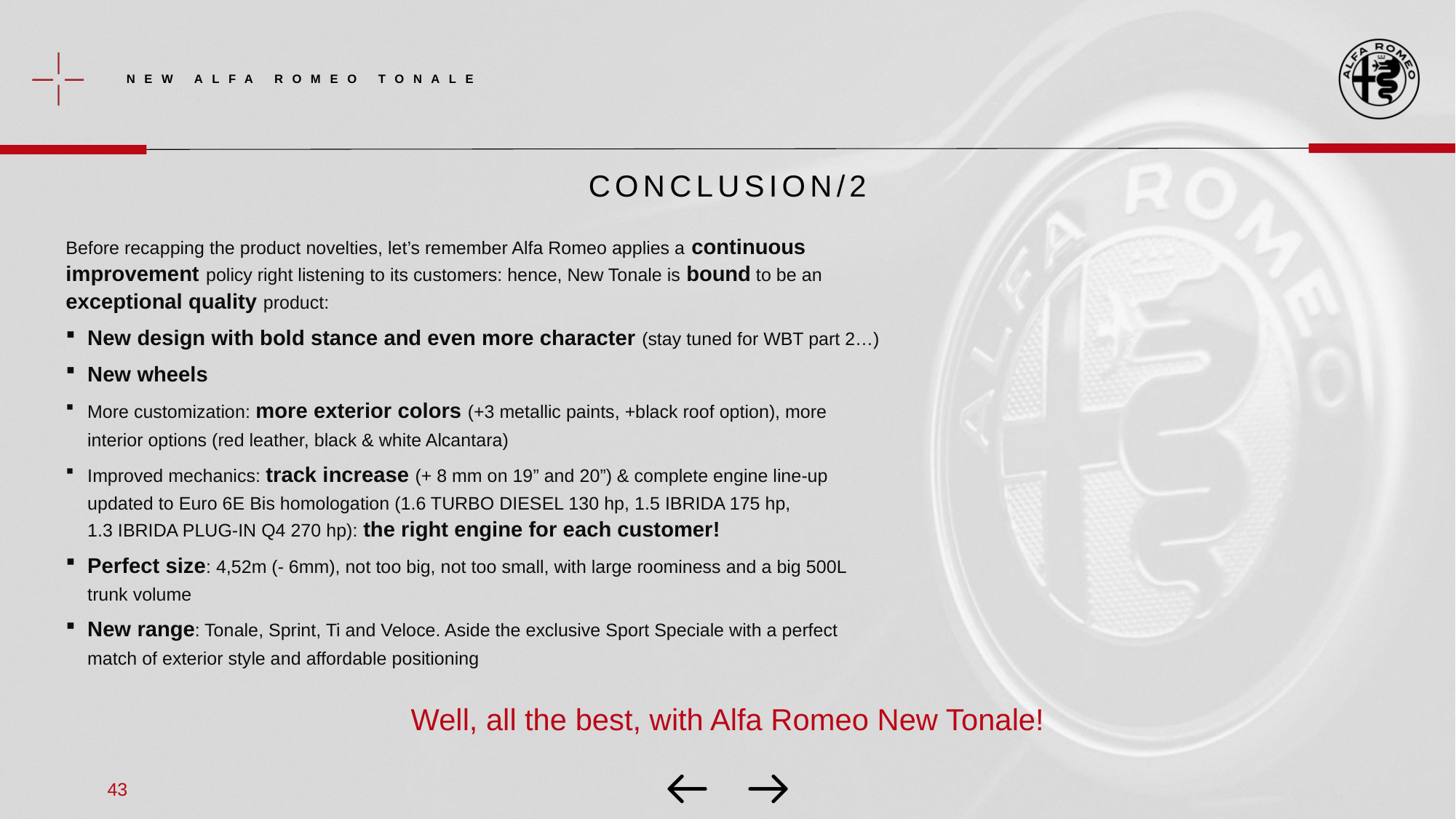

# Conclusion/2
Before recapping the product novelties, let’s remember Alfa Romeo applies a continuous improvement policy right listening to its customers: hence, New Tonale is bound to be an exceptional quality product:
New design with bold stance and even more character (stay tuned for WBT part 2…)
New wheels
More customization: more exterior colors (+3 metallic paints, +black roof option), more interior options (red leather, black & white Alcantara)
Improved mechanics: track increase (+ 8 mm on 19” and 20”) & complete engine line-up updated to Euro 6E Bis homologation (1.6 TURBO DIESEL 130 hp, 1.5 IBRIDA 175 hp,
1.3 IBRIDA PLUG-IN Q4 270 hp): the right engine for each customer!
Perfect size: 4,52m (- 6mm), not too big, not too small, with large roominess and a big 500L trunk volume
New range: Tonale, Sprint, Ti and Veloce. Aside the exclusive Sport Speciale with a perfect match of exterior style and affordable positioning
Well, all the best, with Alfa Romeo New Tonale!